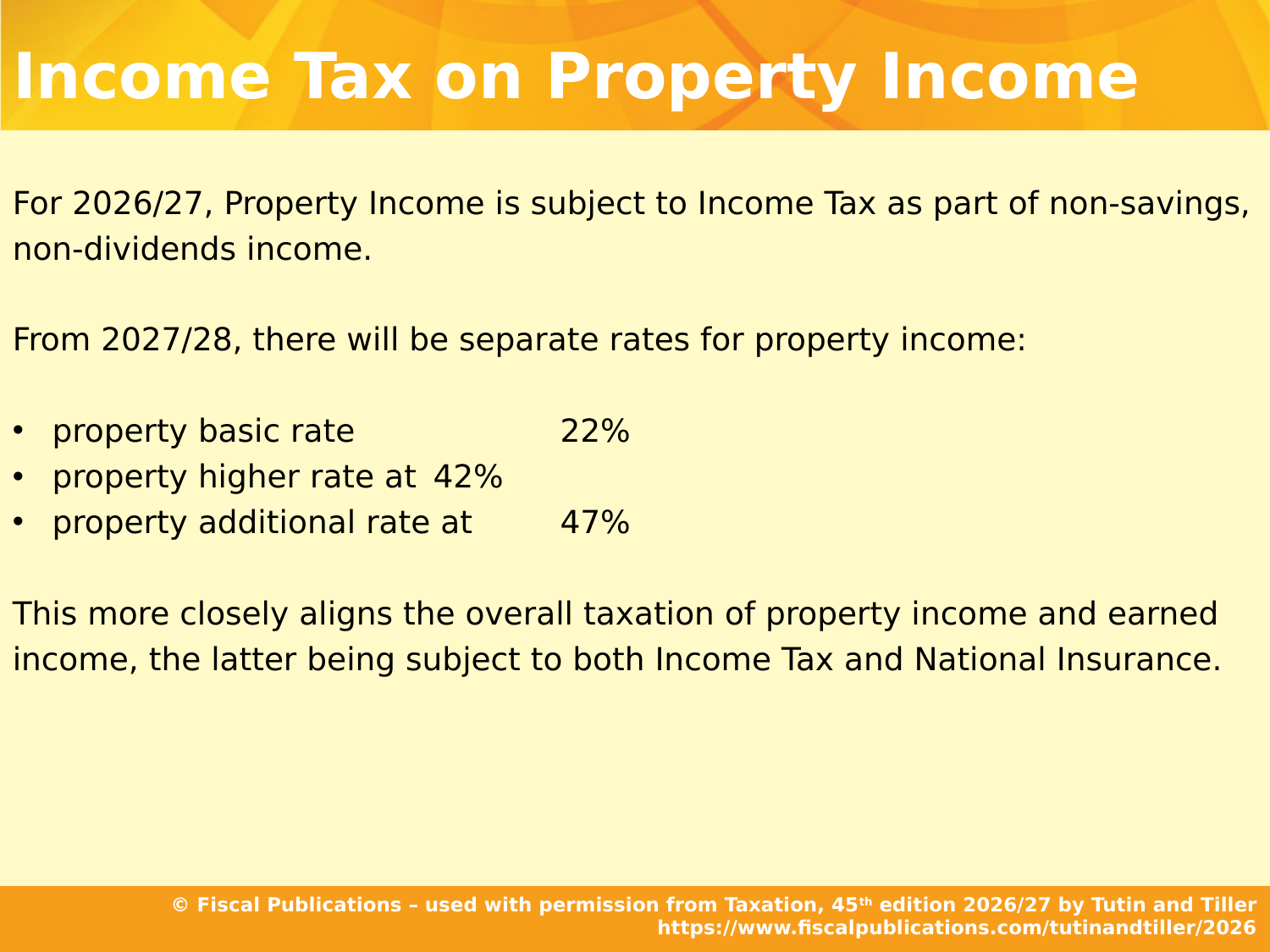

# Income Tax on Property Income

For 2026/27, Property Income is subject to Income Tax as part of non-savings, non-dividends income.

From 2027/28, there will be separate rates for property income:

property basic rate		22%
property higher rate at	42%
property additional rate at	47%

This more closely aligns the overall taxation of property income and earned income, the latter being subject to both Income Tax and National Insurance.